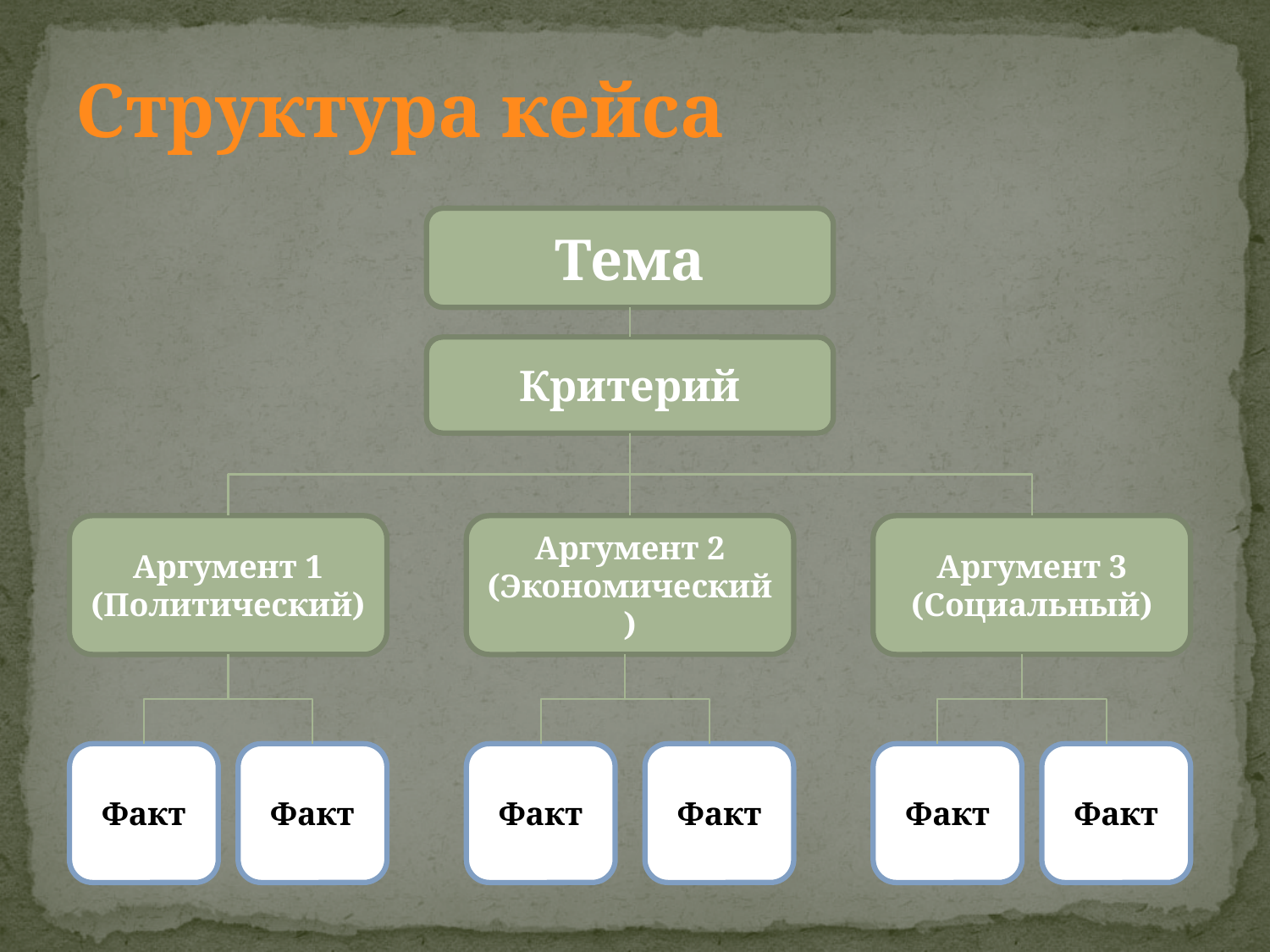

# Структура кейса
Тема
Критерий
Аргумент 1
(Политический)
Аргумент 2
(Экономический)
Аргумент 3
(Социальный)
Факт
Факт
Факт
Факт
Факт
Факт